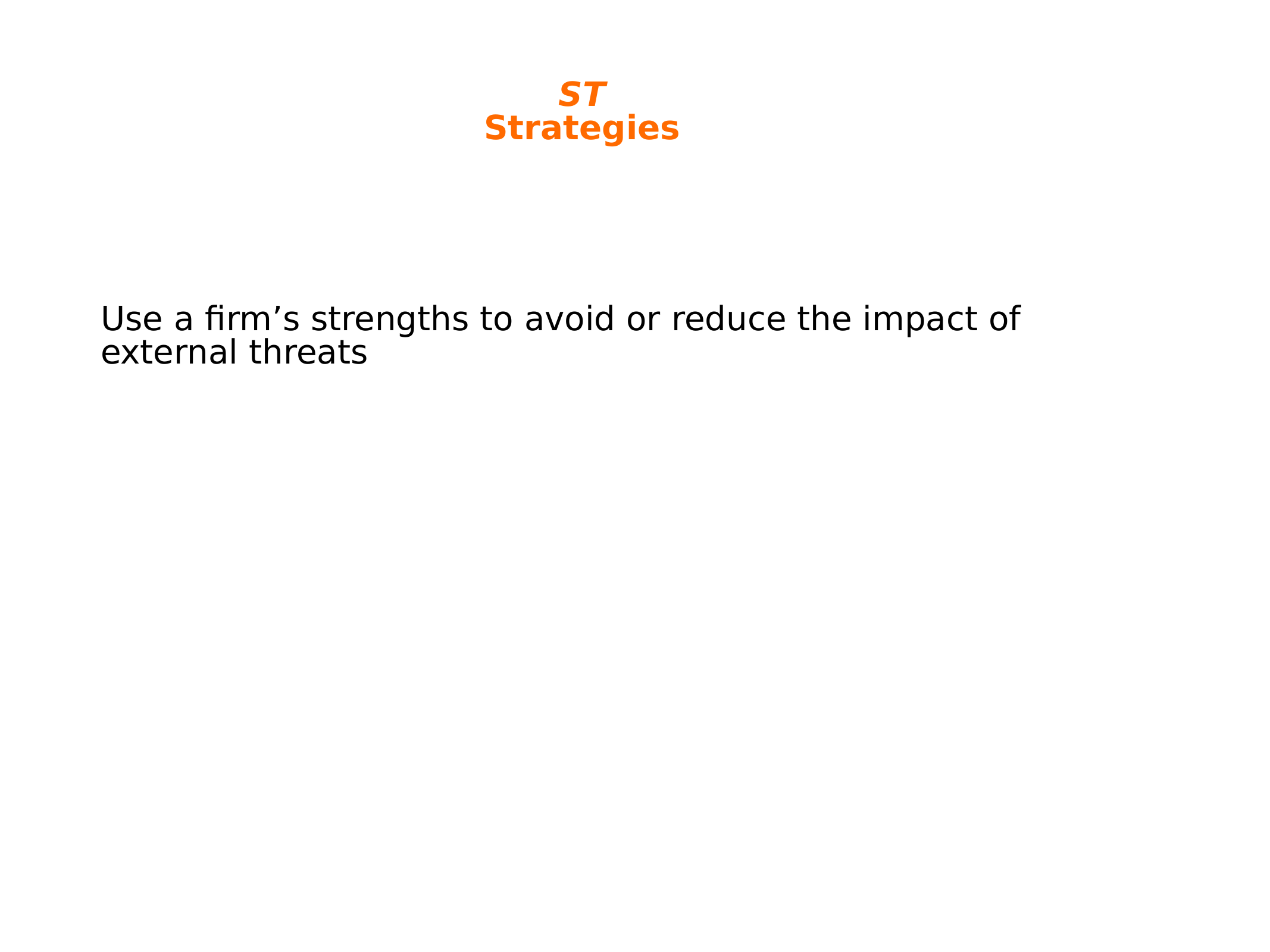

ST
Strategies
Use a firm’s strengths to avoid or reduce the impact of external threats